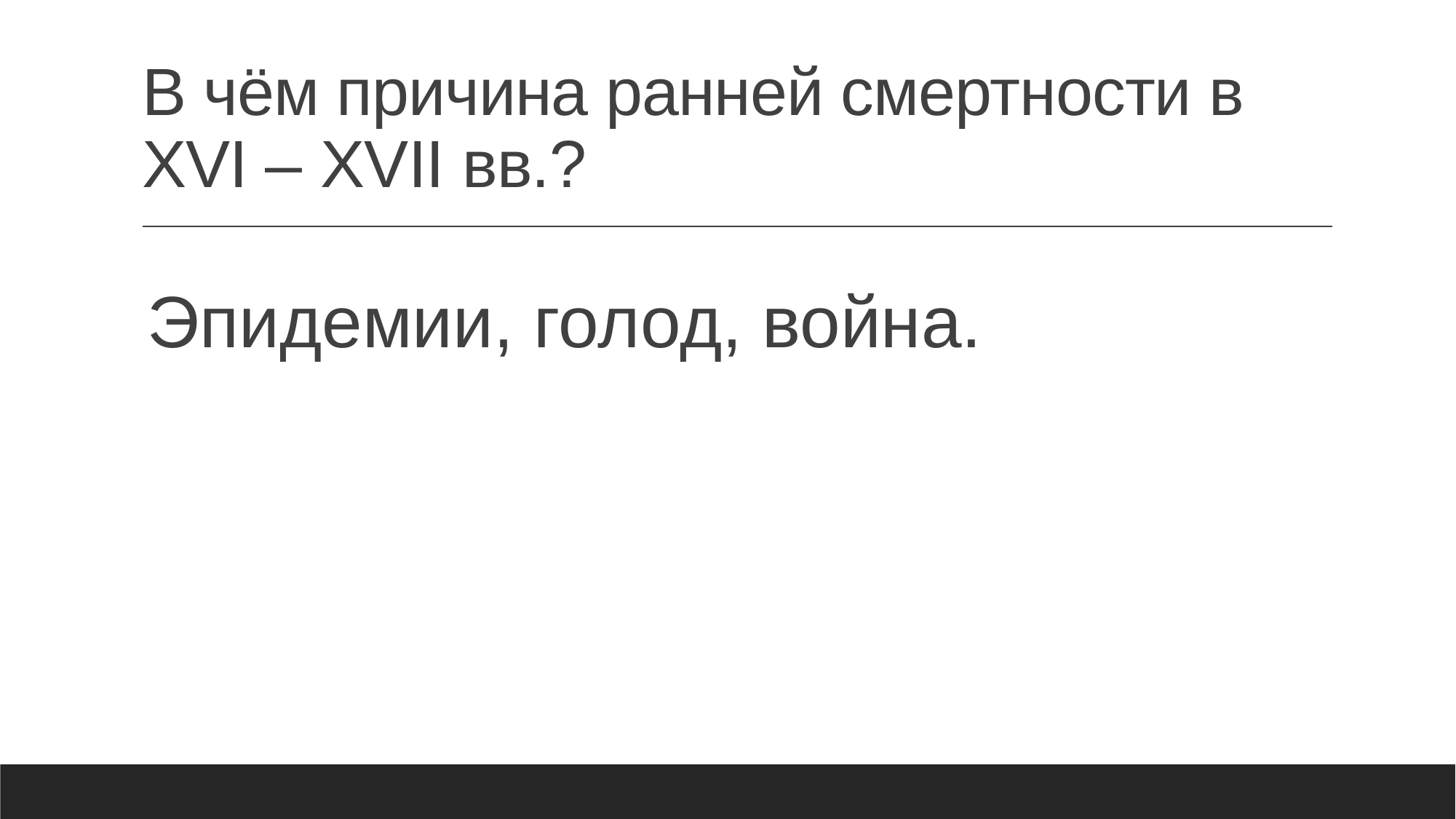

# В чём причина ранней смертности в XVI – XVII вв.?
Эпидемии, голод, война.